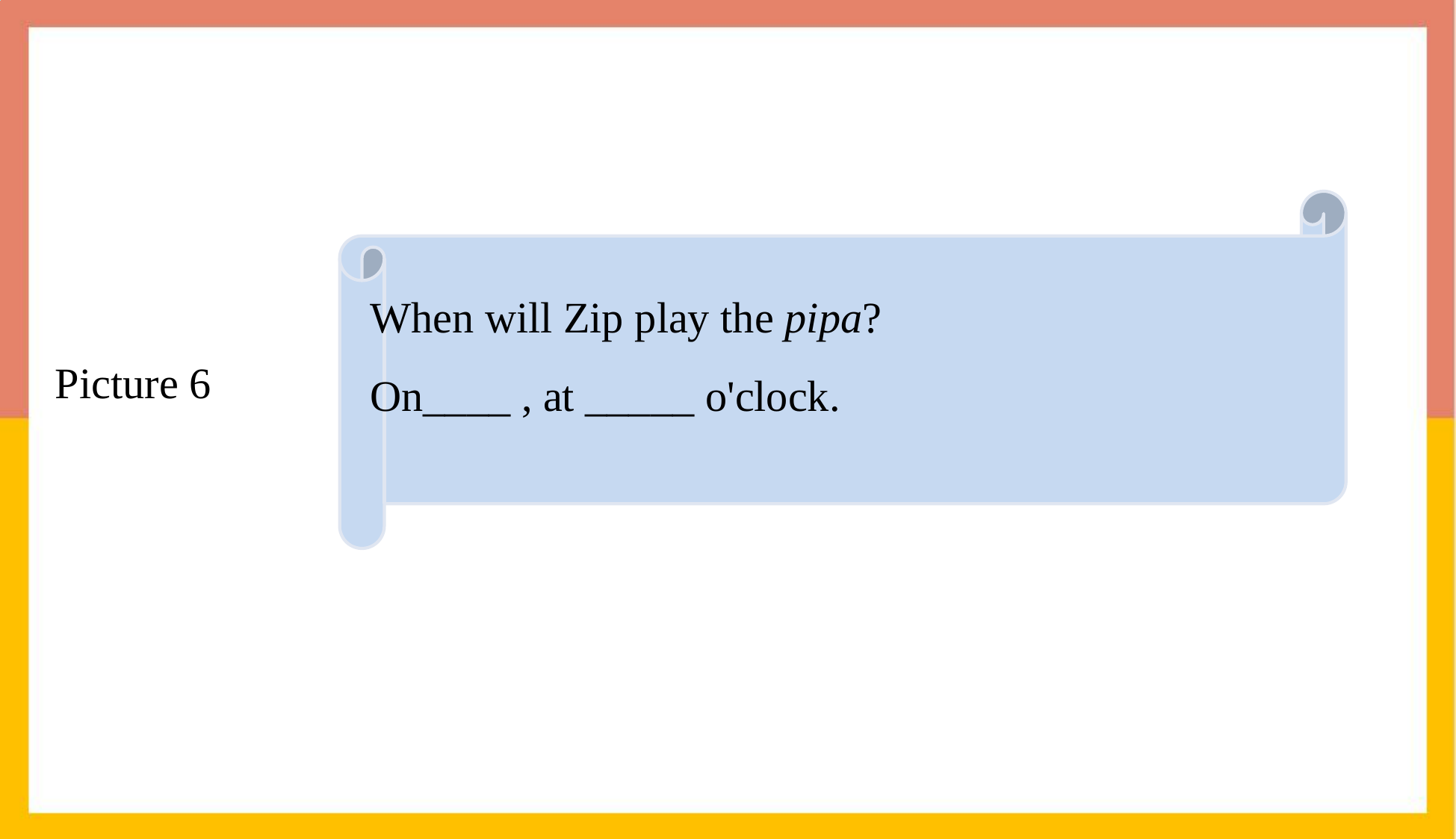

When will Zip play the pipa?
On____ , at _____ o'clock.

Picture 6